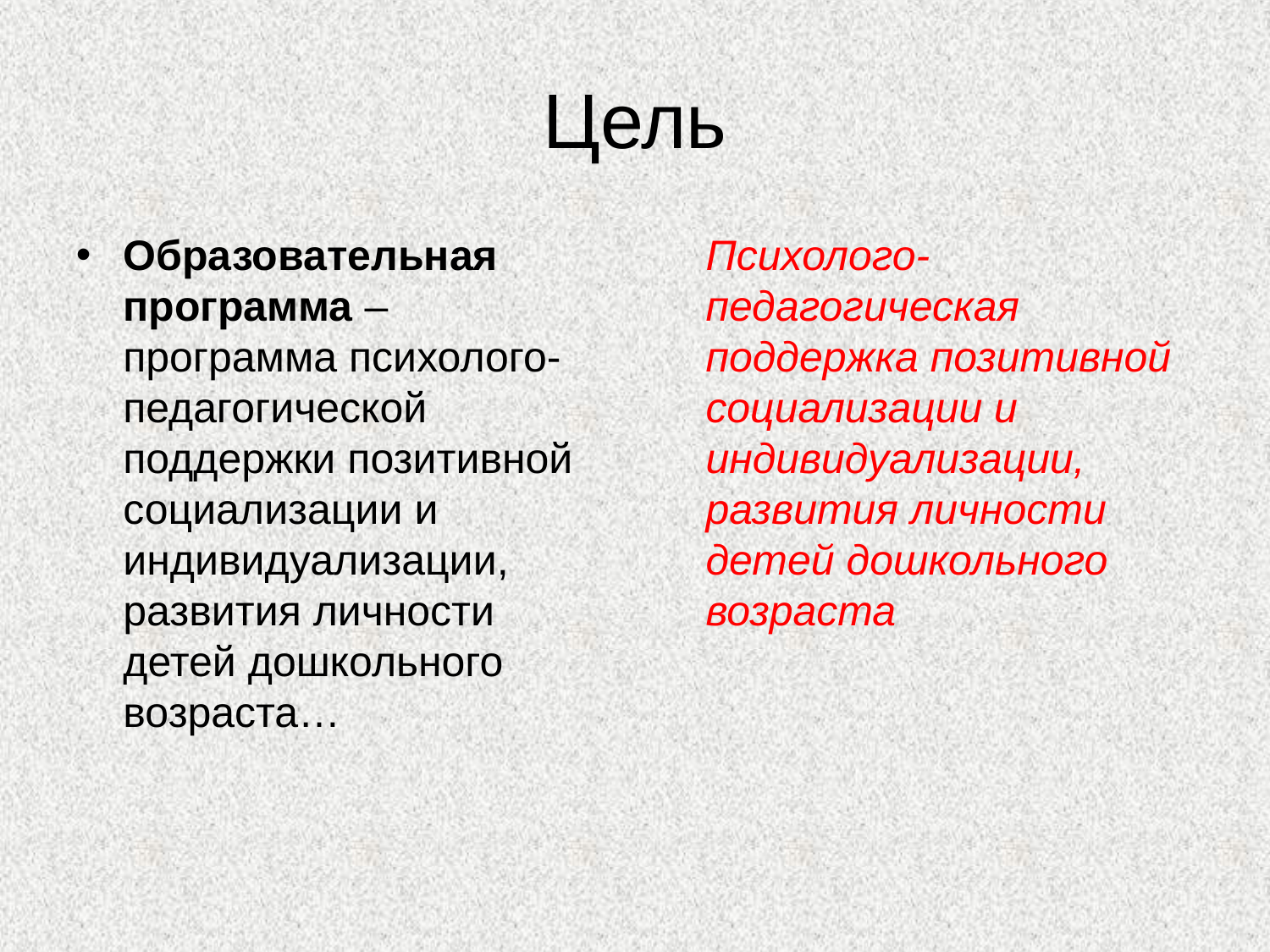

Цель
Образовательная программа – программа психолого-педагогической поддержки позитивной социализации и индивидуализации, развития личности детей дошкольного возраста…
    Психолого-педагогическая поддержка позитивной социализации и индивидуализации, развития личности детей дошкольного возраста